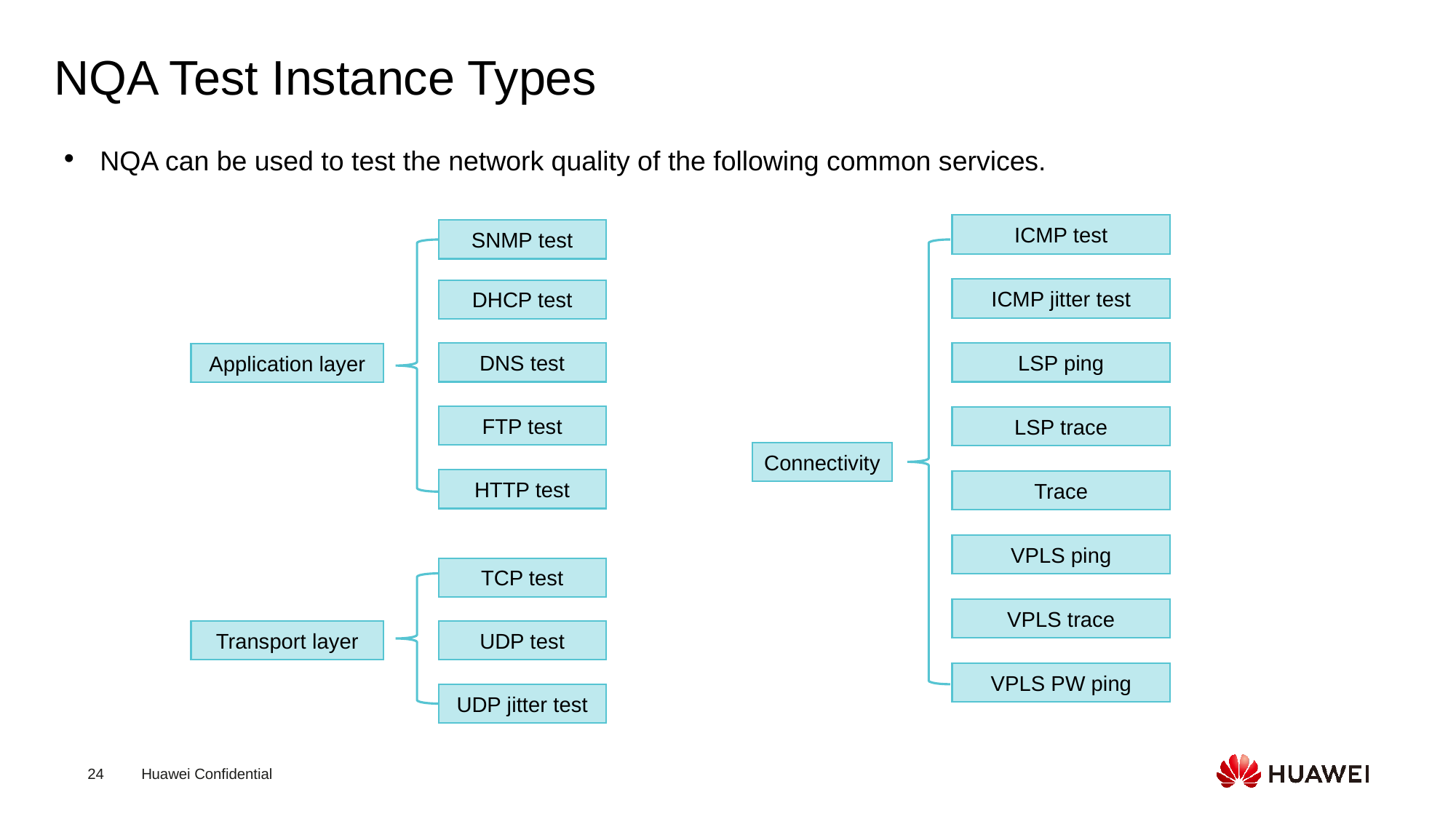

# NQA Test Instance Types
NQA can be used to test the network quality of the following common services.
ICMP test
SNMP test

ICMP jitter test
DHCP test
DNS test
LSP ping
Application layer
FTP test
LSP trace
Connectivity
HTTP test
Trace
VPLS ping
TCP test

VPLS trace
Transport layer
UDP test
VPLS PW ping
UDP jitter test